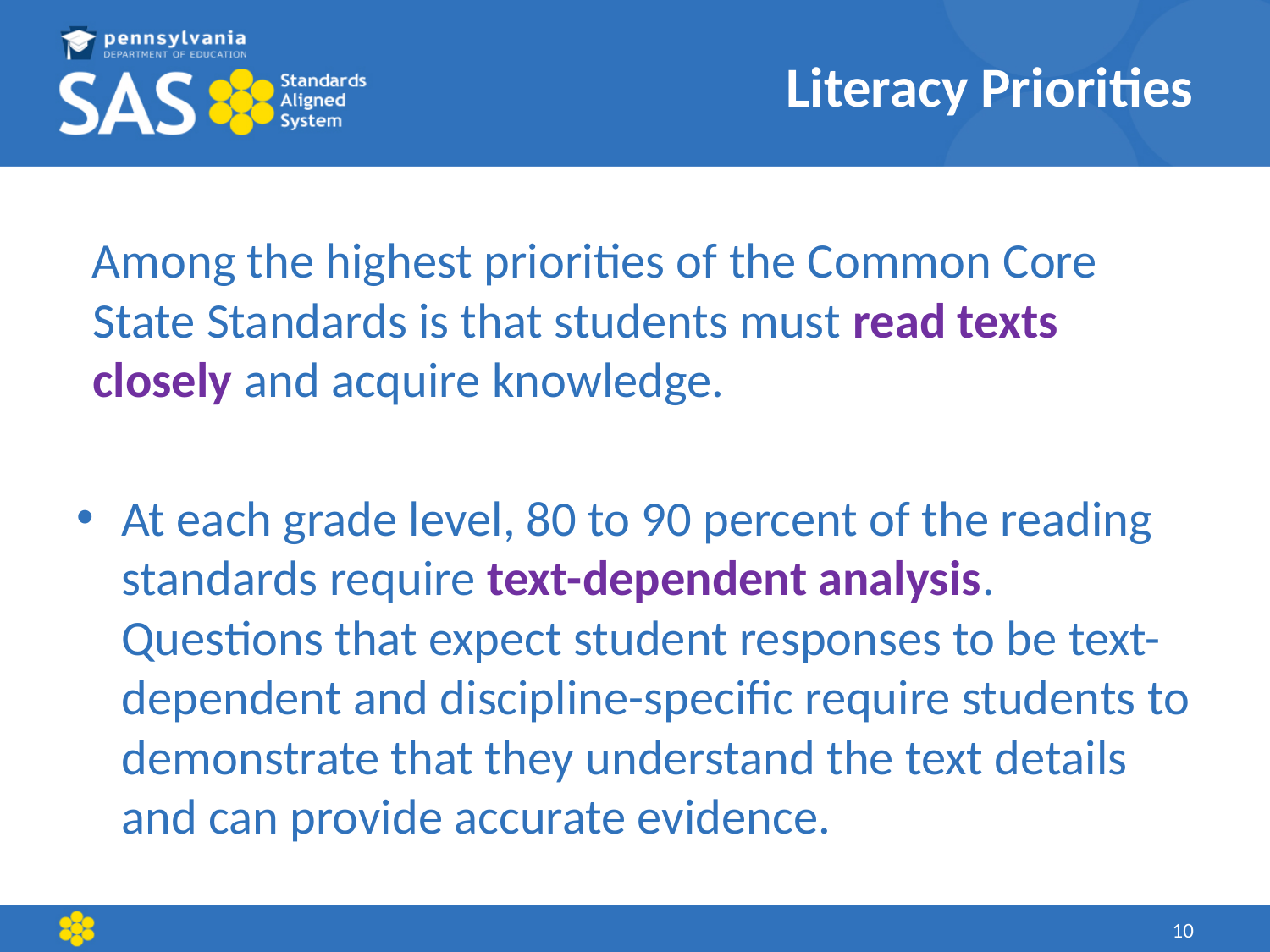

# Literacy Priorities
Among the highest priorities of the Common Core State Standards is that students must read texts closely and acquire knowledge.

At each grade level, 80 to 90 percent of the reading standards require text-dependent analysis. Questions that expect student responses to be text-dependent and discipline-specific require students to demonstrate that they understand the text details and can provide accurate evidence.
10